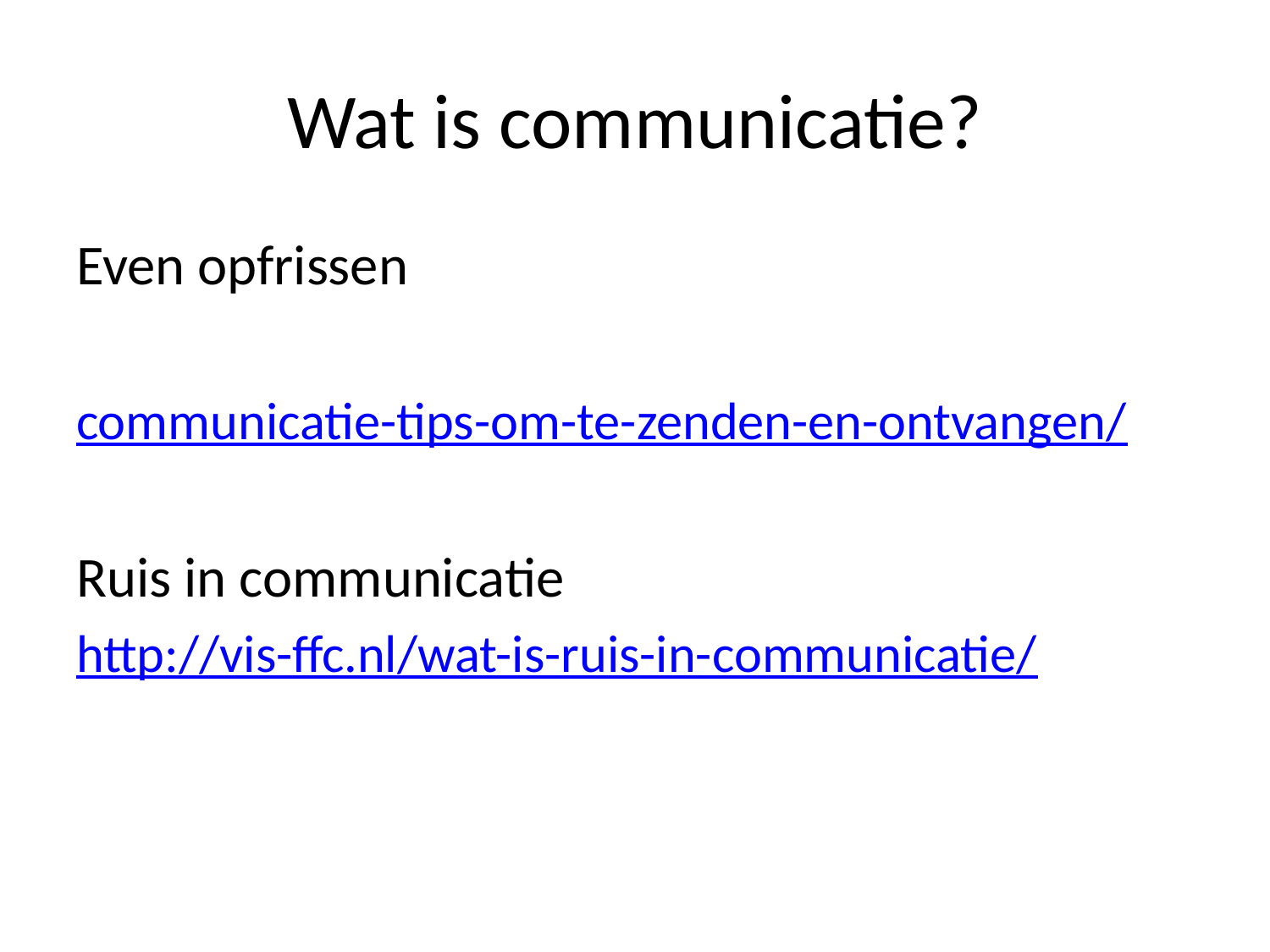

# Wat is communicatie?
Even opfrissen

communicatie-tips-om-te-zenden-en-ontvangen/

Ruis in communicatie
http://vis-ffc.nl/wat-is-ruis-in-communicatie/